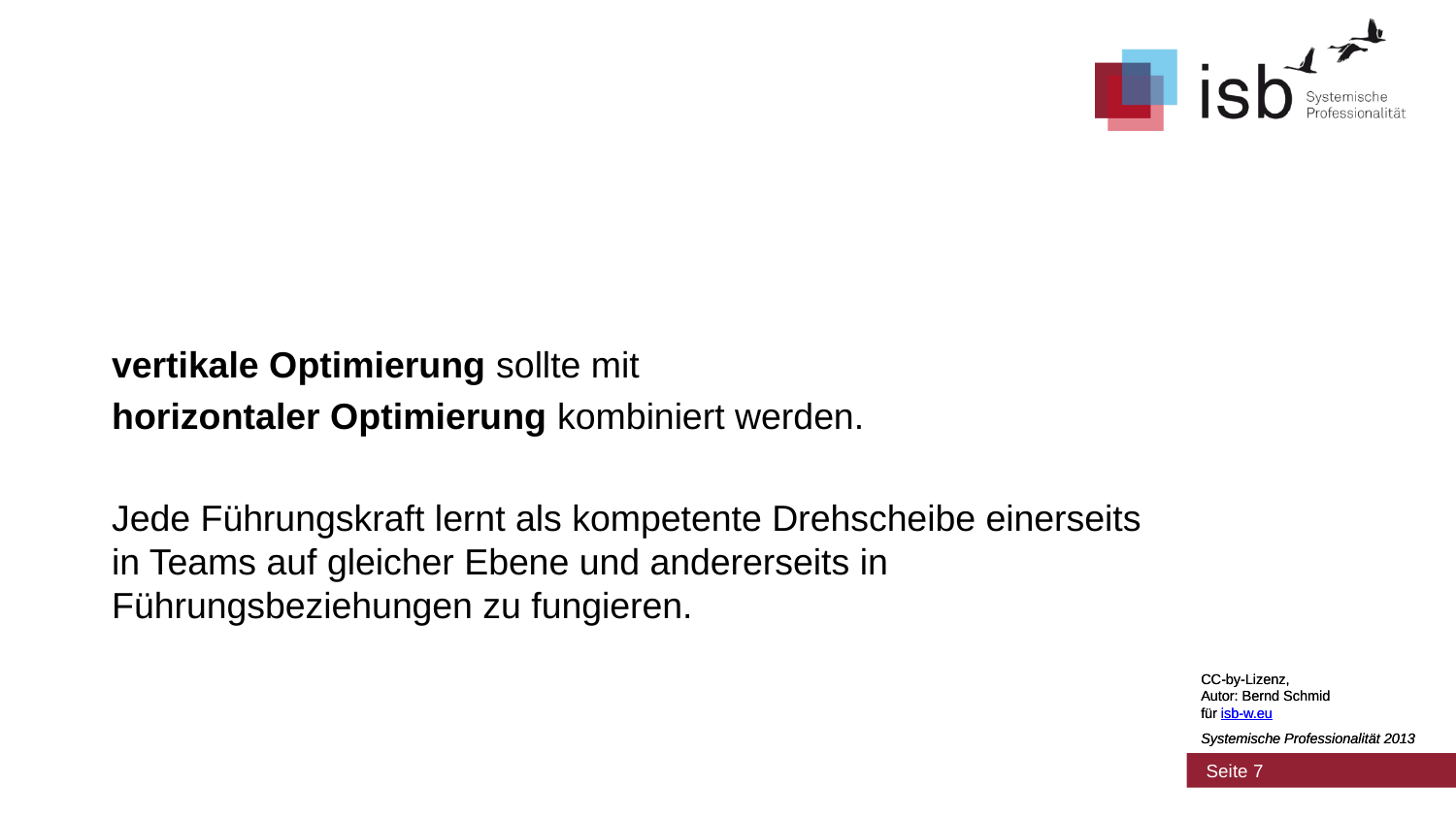

#
vertikale Optimierung sollte mit
horizontaler Optimierung kombiniert werden.

Jede Führungskraft lernt als kompetente Drehscheibe einerseits in Teams auf gleicher Ebene und andererseits in Führungsbeziehungen zu fungieren.

CC-by-Lizenz,
Autor: Bernd Schmid
für isb-w.eu
Systemische Professionalität 2013
 Seite 7